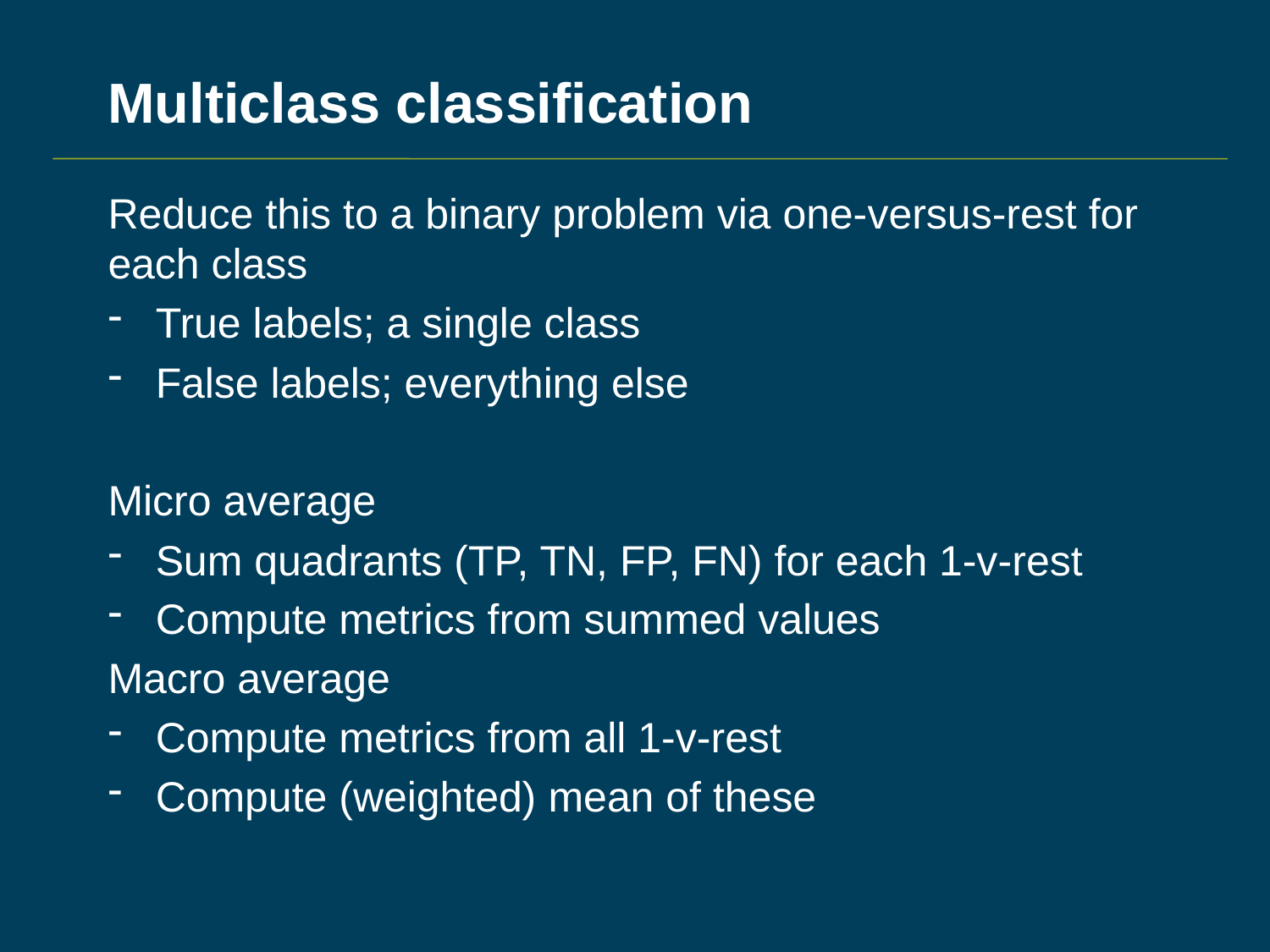

# Multiclass classification
Reduce this to a binary problem via one-versus-rest for each class
True labels; a single class
False labels; everything else

Micro average
Sum quadrants (TP, TN, FP, FN) for each 1-v-rest
Compute metrics from summed values
Macro average
Compute metrics from all 1-v-rest
Compute (weighted) mean of these